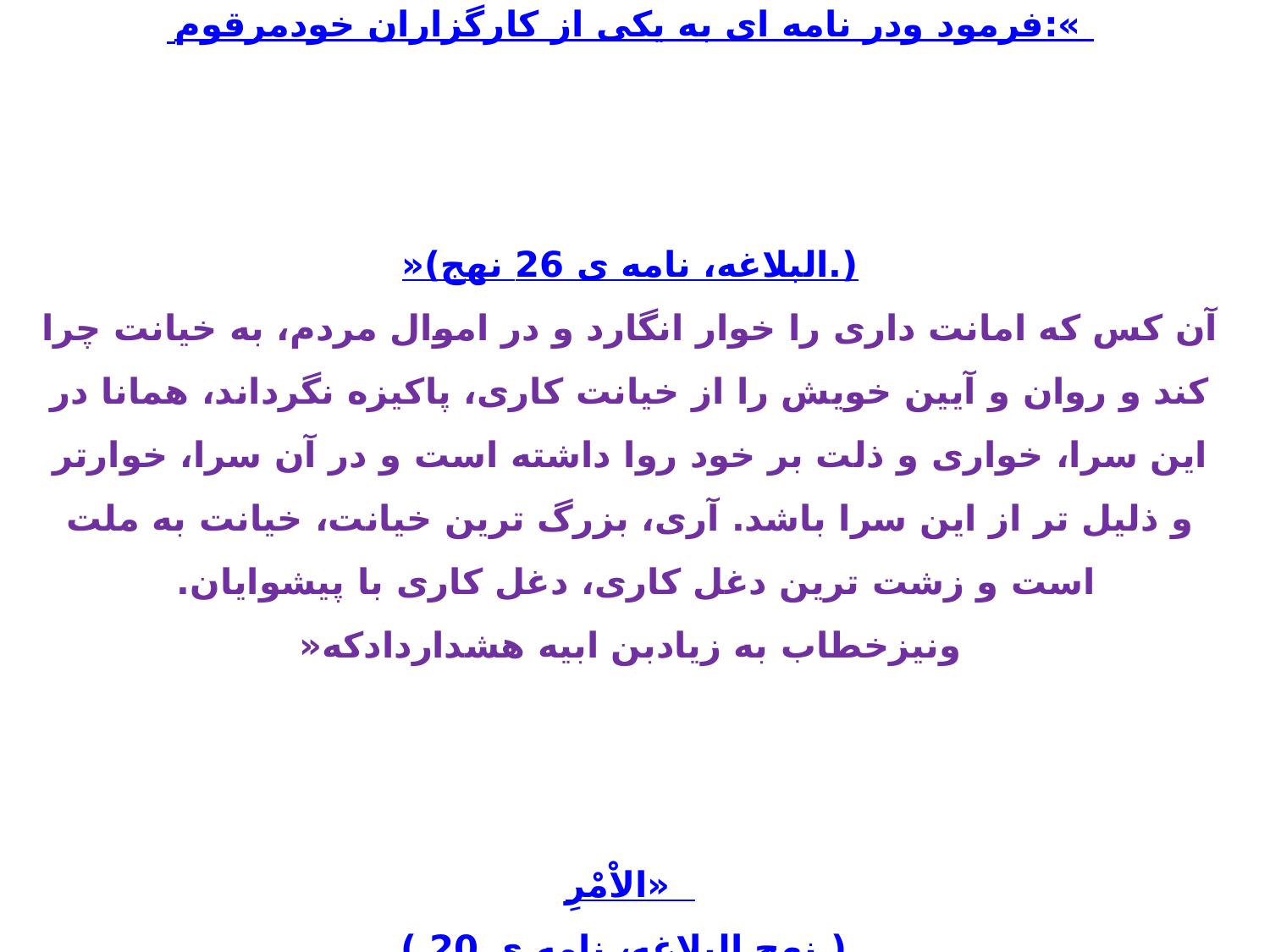

ودر نامه اى به يكى از كارگزاران خودمرقوم فرمود:« وَ مَنِ اسْتَهَانَ بِالْأمَانَةِ، وَ رَتَعَ فِى الْخِيَانَةِ وَ لَمْ يُنَزِّهْ نَفْسَهُ وَ دِينَهُ عَنْهَا، فَقَدْ أَحَلَّ بِنَفْسِهِ الذُلَّ وَ الْخِزْيَ فِي الدُنْيا وَ هُوَ في الاْخِرَةِ أذَلُّ وَ أخْزَى. وَ إنَّ أعْظَمَ الخِيانَةِ، خِيَانَةُ الأُمَّةِ، وَ أفْظَعَ الْغِشِّ غِشُّ الأئِمَّةِ »(نهج البلاغه، نامه ى 26.)
آن كس كه امانت دارى را خوار انگارد و در اموال مردم، به خيانت چرا كند و روان و آيين خويش را از خيانت كارى، پاكيزه نگرداند، همانا در اين سرا، خوارى و ذلت بر خود روا داشته است و در آن سرا، خوارتر و ذليل تر از اين سرا باشد. آرى، بزرگ ترين خيانت، خيانت به ملت است و زشت ترين دغل كارى، دغل كارى با پيشوايان.
ونیزخطاب به زیادبن ابیه هشداردادکه«وَ اِنّىِ أُقْسِمُ بِاللّه ِ قَسَما صَادِقا، لَئِنْ بَلَغَني أنَّكَ خُنْتَ مِنْ فَيءِ الْمُسْلِمينَ شَيْئا صَغيرا أوْ كَبيرا، لَأشُدَّنَّ عَلَيْكَ شِدَّةً تَدَعُكَ قَليلَ الْوَفْرِ، ثَقيلَ الظهْرِ، ضَئيلَ الاْمْرِ»
( نهج البلاغه، نامه ى 20.)
به خداى سوگند، سوگندى راست! كه اگر آگاه گردم كه در مال مسلمانان به كم و بيش خيانت ورزيده اى، چنان بر تو سخت گيرم كه اندك مال گردى و گران پشت از فاقه؛ و خوار مايه گردى